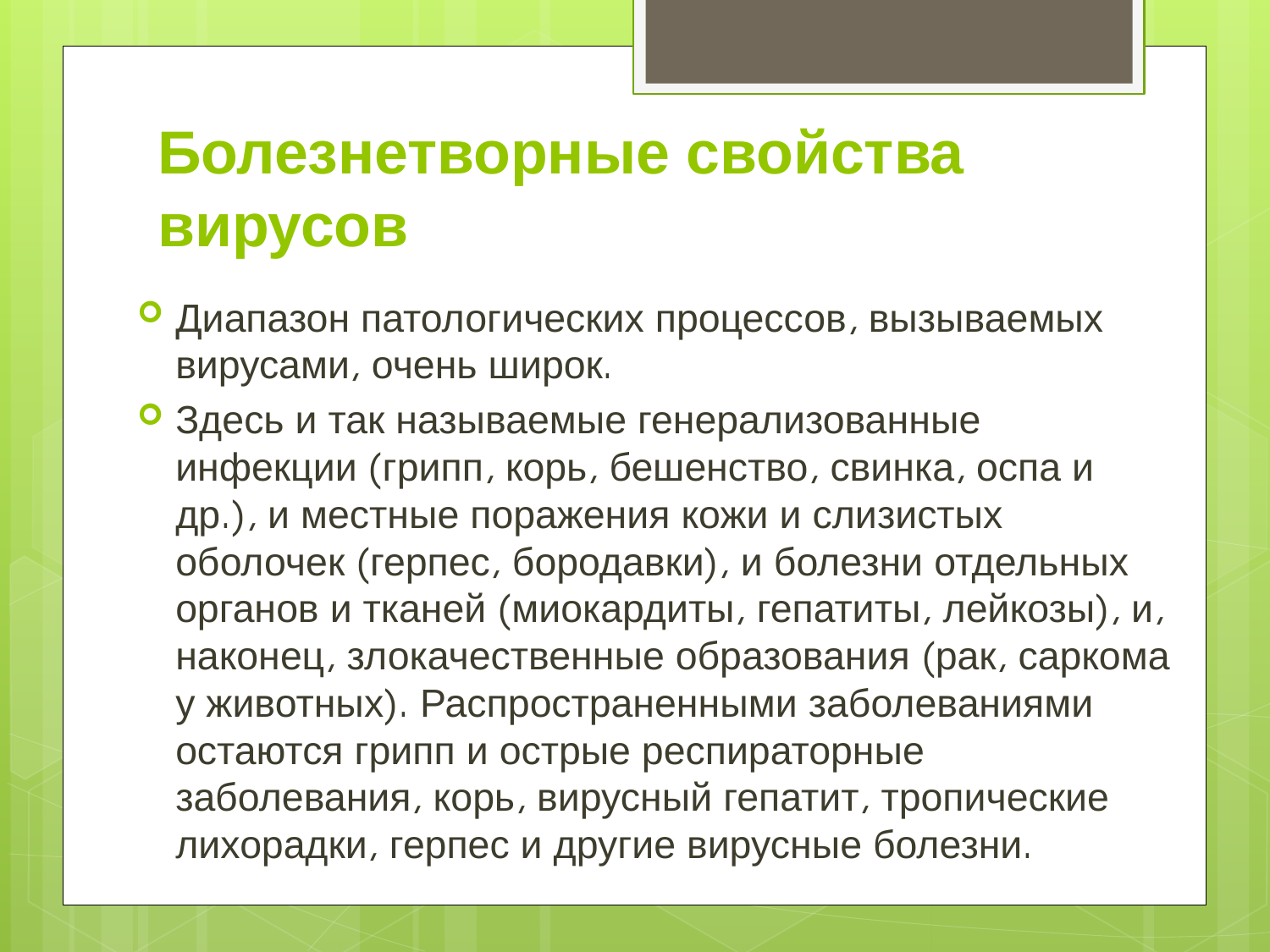

# Болезнетворные свойства вирусов
Диапазон патологических процессов, вызываемых вирусами, очень широк.
Здесь и так называемые генерализованные инфекции (грипп, корь, бешенство, свинка, оспа и др.), и местные поражения кожи и слизистых оболочек (герпес, бородавки), и болезни отдельных органов и тканей (миокардиты, гепатиты, лейкозы), и, наконец, злокачественные образования (рак, саркома у животных). Распространенными заболеваниями остаются грипп и острые респираторные заболевания, корь, вирусный гепатит, тропические лихорадки, герпес и другие вирусные болезни.